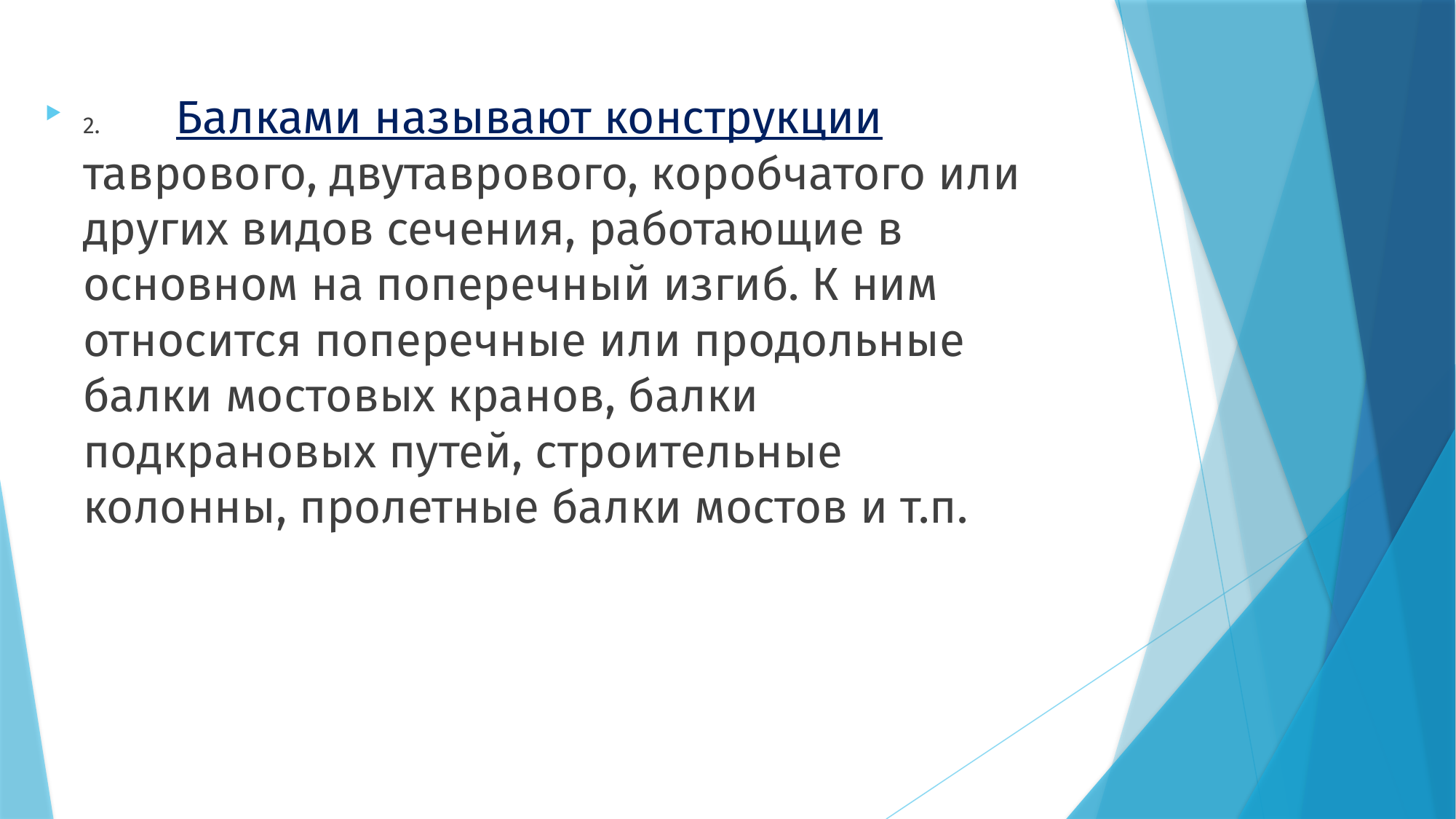

2.	Балками называют конструкции таврового, двутаврового, коробчатого или других видов сечения, работающие в основном на поперечный изгиб. К ним относится поперечные или продольные балки мостовых кранов, балки подкрановых путей, строительные колонны, пролетные балки мостов и т.п.